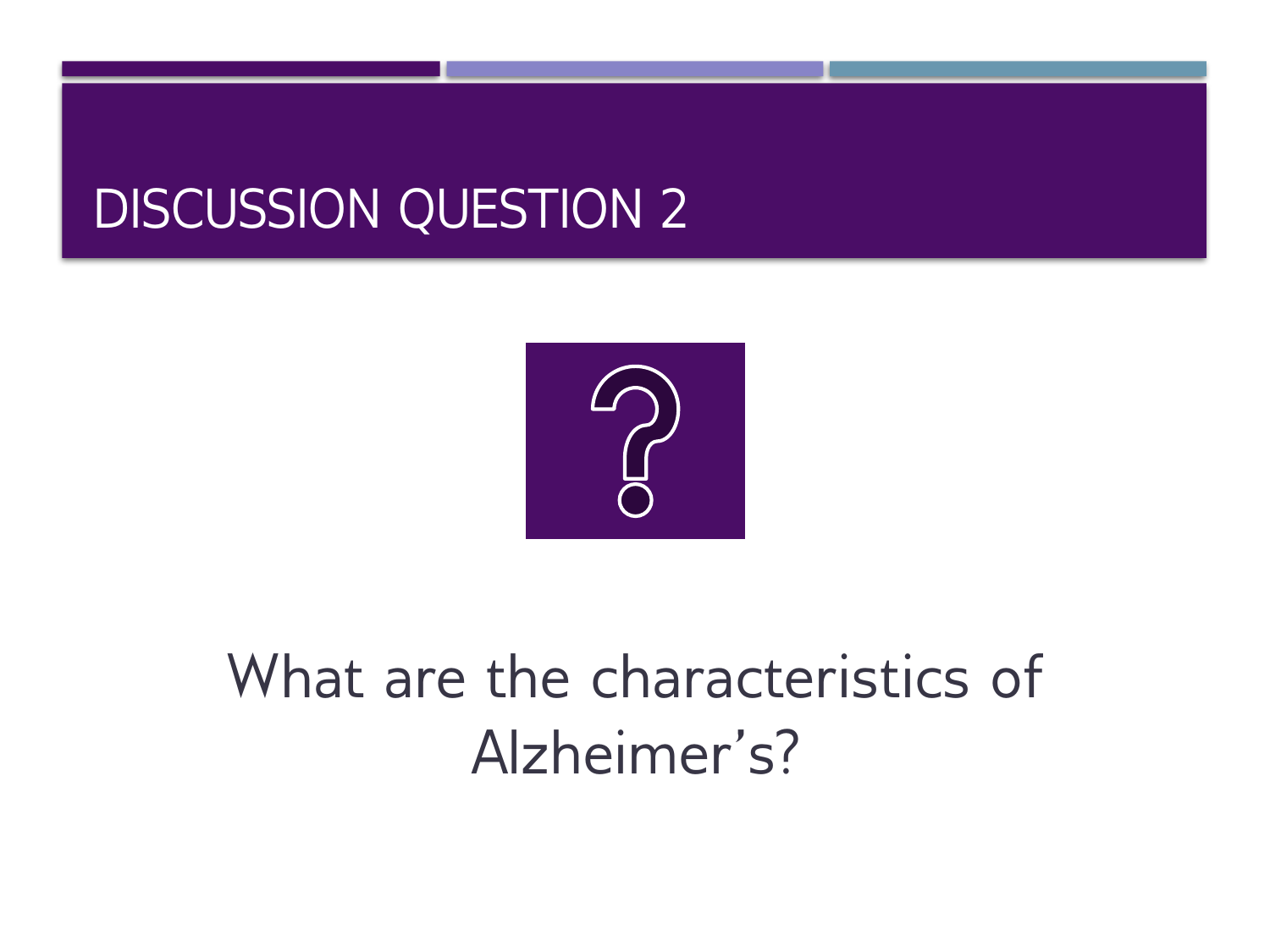

# Discussion Question 2

What are the characteristics of Alzheimer’s?